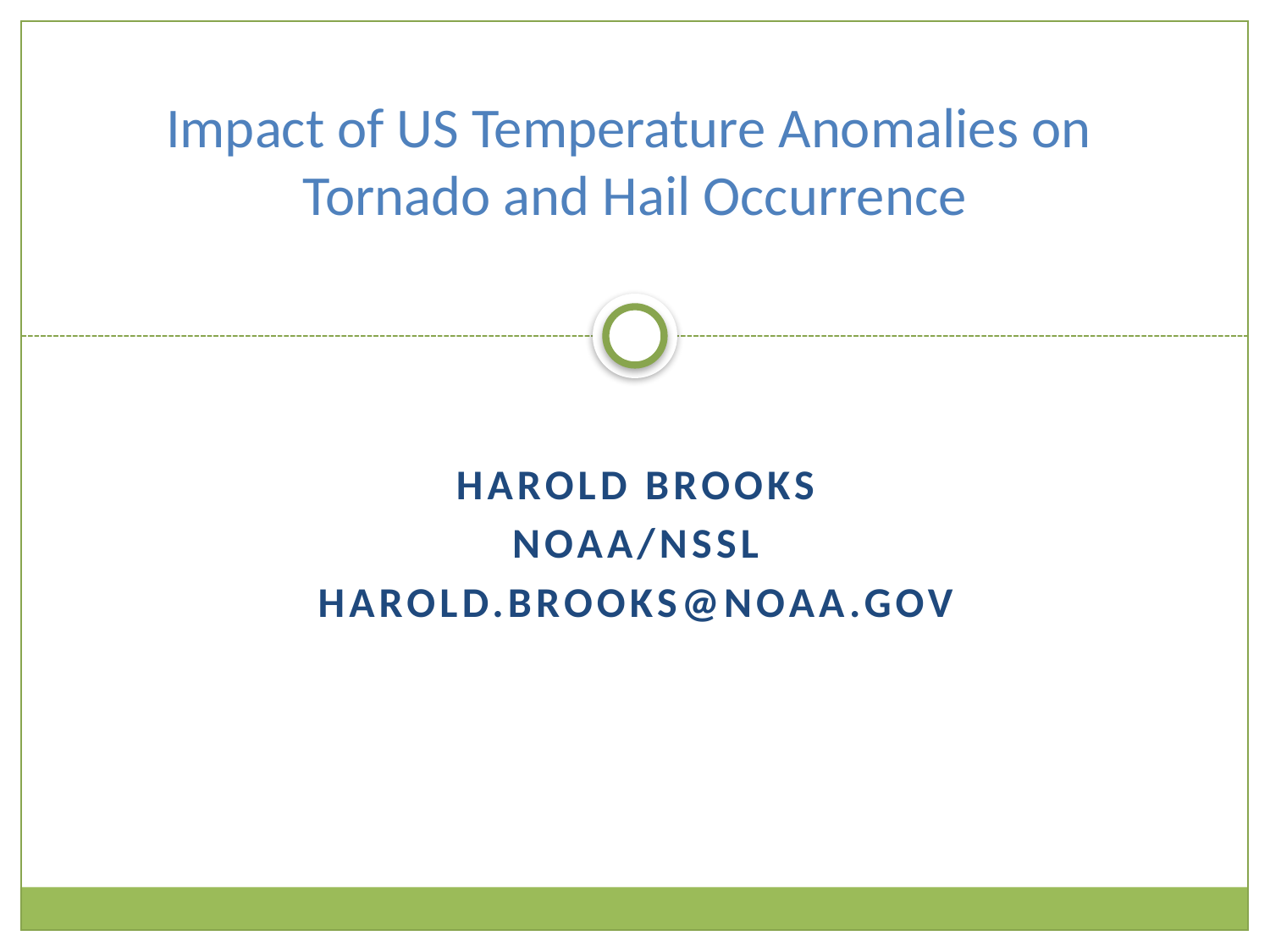

# Impact of US Temperature Anomalies on Tornado and Hail Occurrence

Harold Brooks
NOAA/NSSL
Harold.brooks@noaa.gov